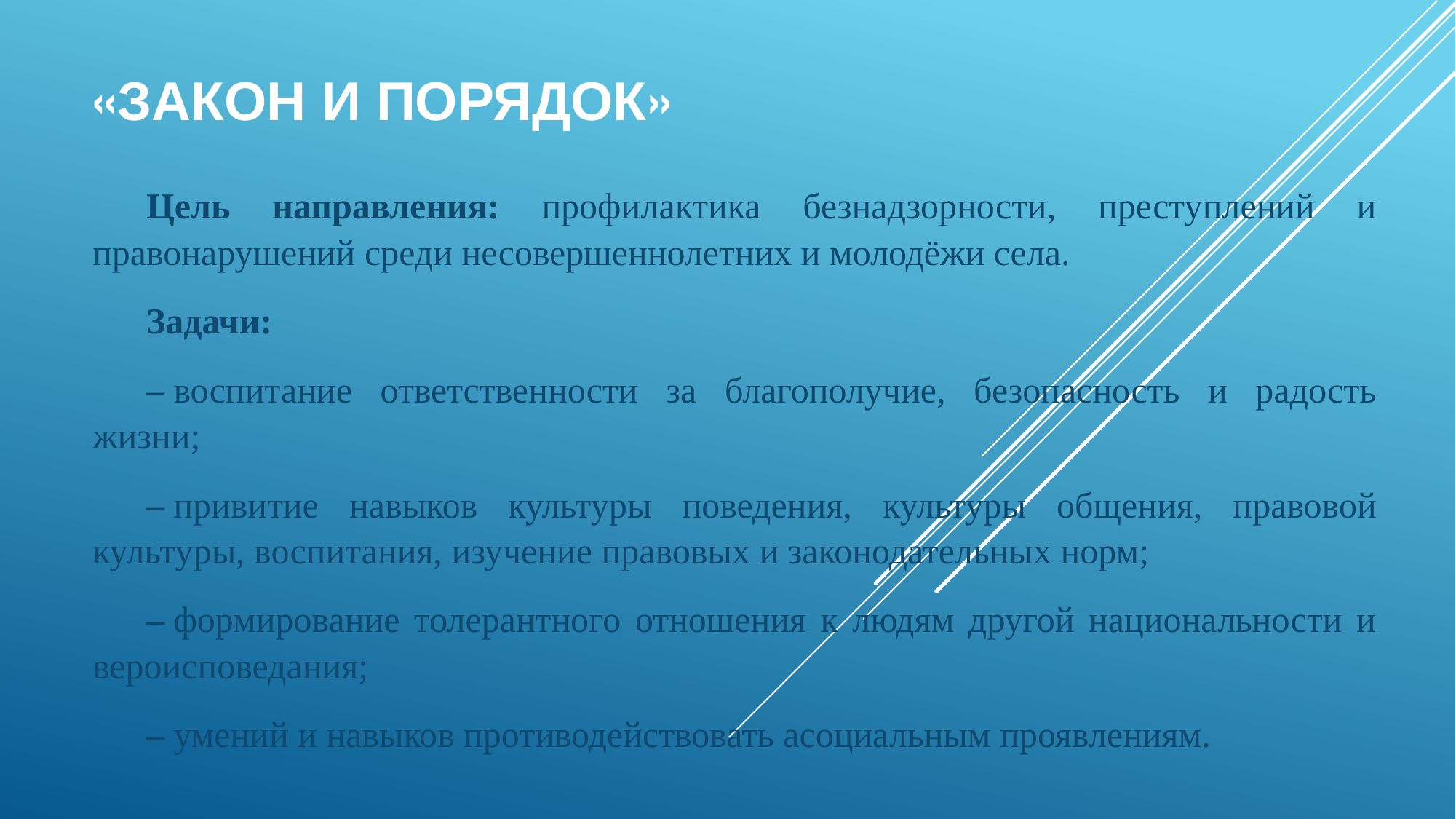

# «Закон и порядок»
Цель направления: профилактика безнадзорности, преступлений и правонарушений среди несовершеннолетних и молодёжи села.
Задачи:
– воспитание ответственности за благополучие, безопасность и радость жизни;
– привитие навыков культуры поведения, культуры общения, правовой культуры, воспитания, изучение правовых и законодательных норм;
– формирование толерантного отношения к людям другой национальности и вероисповедания;
– умений и навыков противодействовать асоциальным проявлениям.